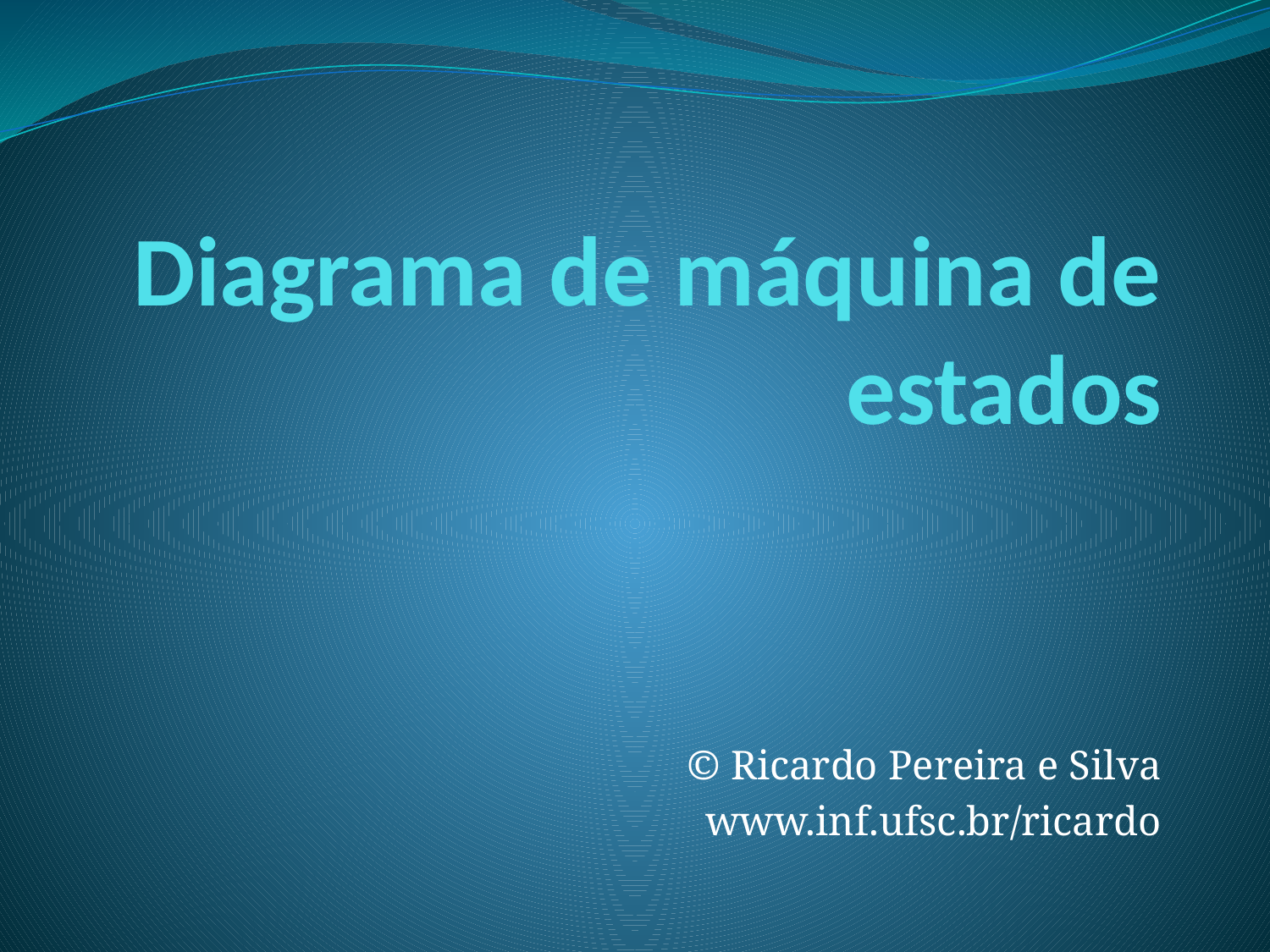

# Diagrama de máquina de estados
© Ricardo Pereira e Silva
www.inf.ufsc.br/ricardo